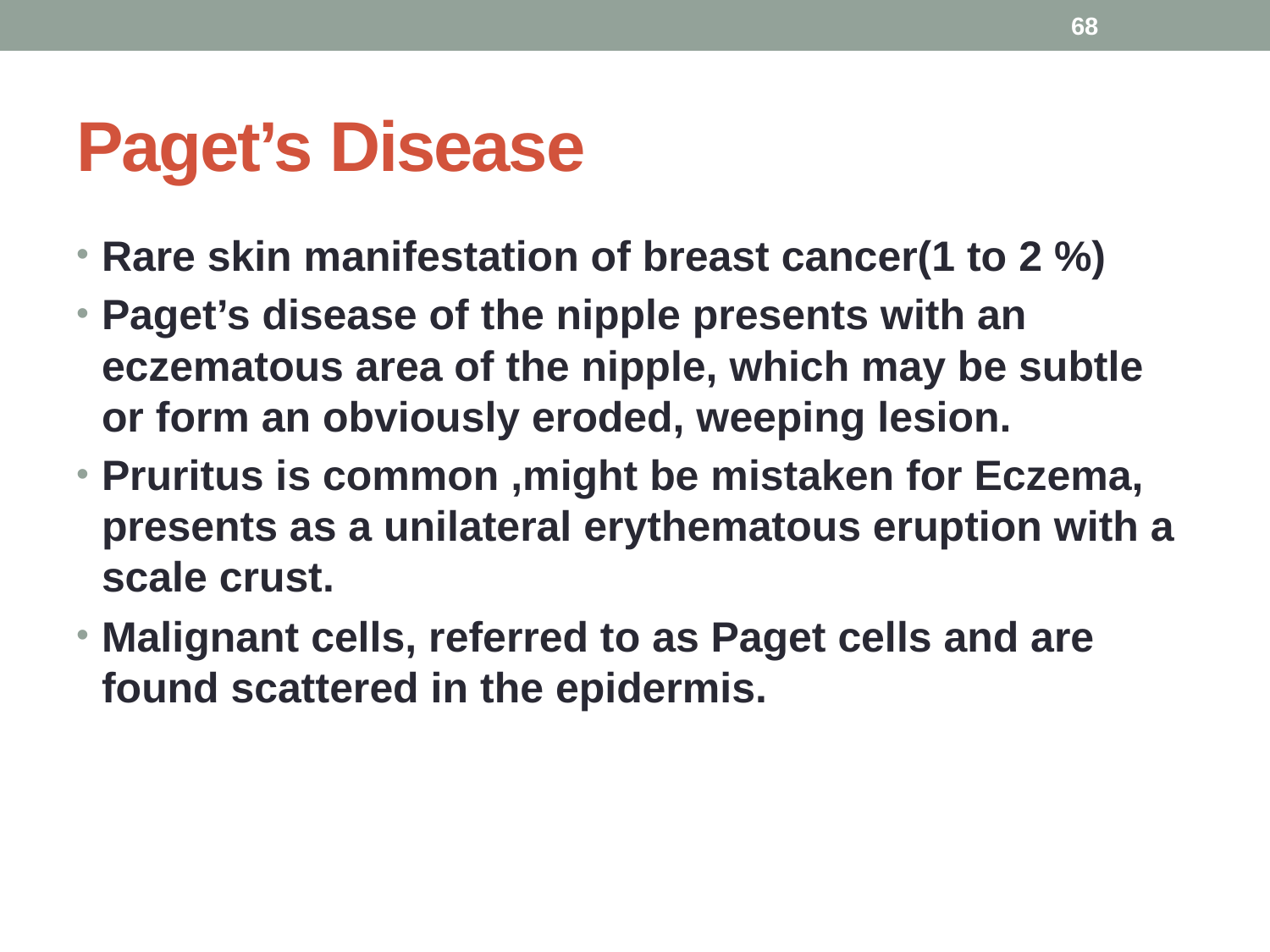

68
# Paget’s Disease
Rare skin manifestation of breast cancer(1 to 2 %)
Paget’s disease of the nipple presents with an eczematous area of the nipple, which may be subtle or form an obviously eroded, weeping lesion.
Pruritus is common ,might be mistaken for Eczema, presents as a unilateral erythematous eruption with a scale crust.
Malignant cells, referred to as Paget cells and are found scattered in the epidermis.